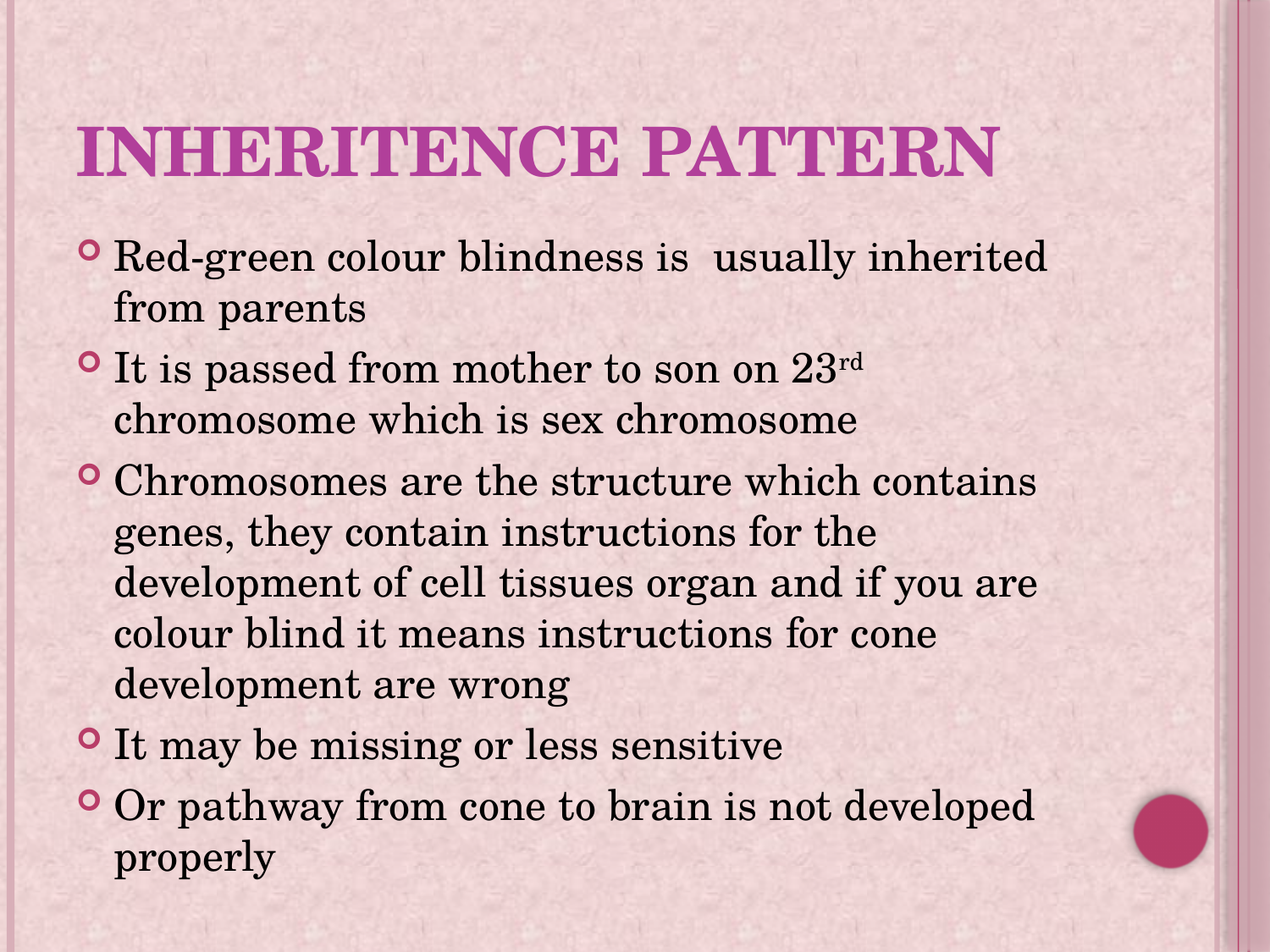

# Inheritence pattern
Red-green colour blindness is  usually inherited from parents
It is passed from mother to son on 23rd chromosome which is sex chromosome
Chromosomes are the structure which contains genes, they contain instructions for the development of cell tissues organ and if you are colour blind it means instructions for cone development are wrong
It may be missing or less sensitive
Or pathway from cone to brain is not developed properly